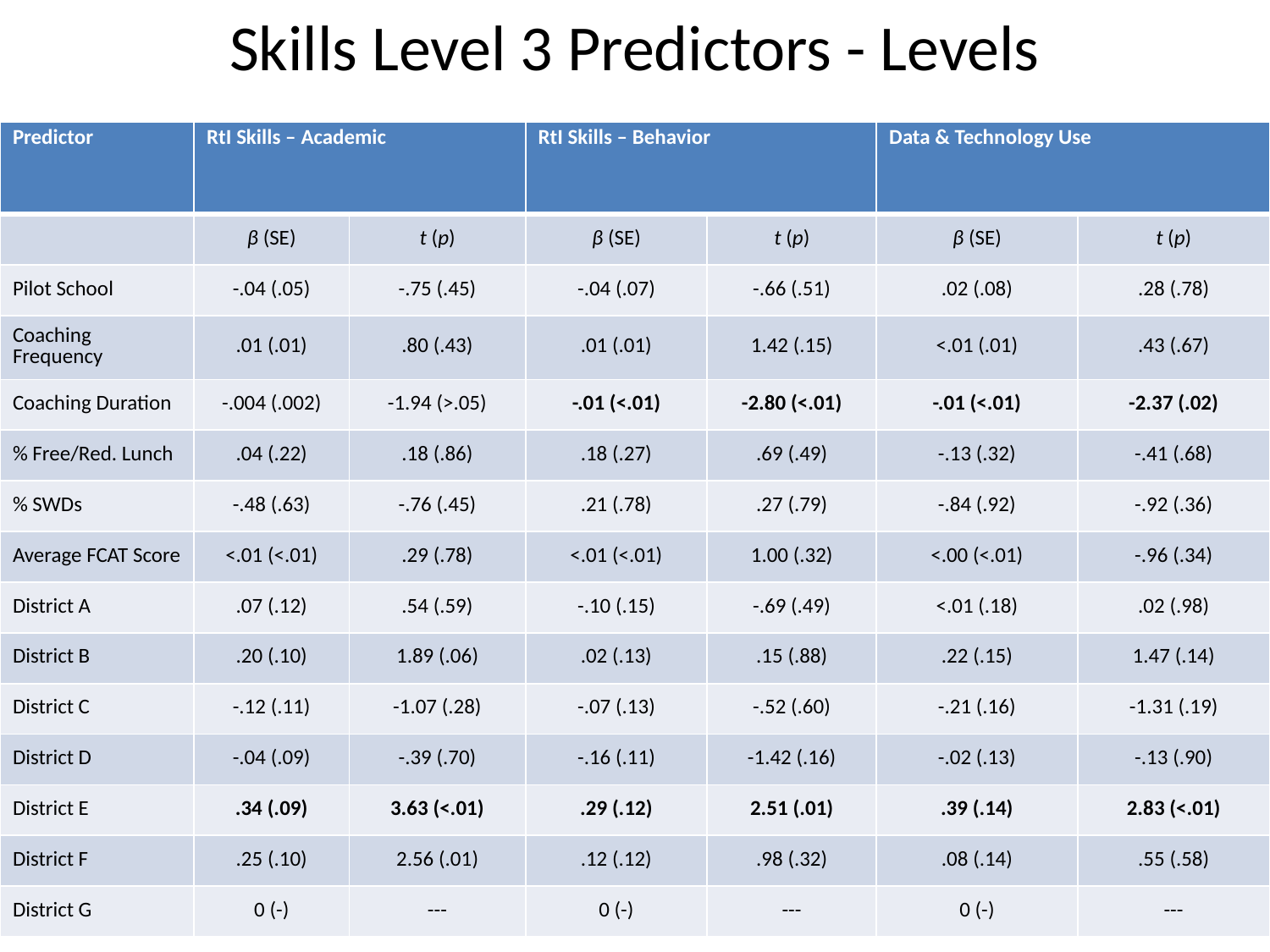

# Skills Level 3 Predictors - Levels
| Predictor | RtI Skills – Academic |  | RtI Skills – Behavior |  | Data & Technology Use |  |
| --- | --- | --- | --- | --- | --- | --- |
|  | β (SE) | t (p) | β (SE) | t (p) | β (SE) | t (p) |
| Pilot School | -.04 (.05) | -.75 (.45) | -.04 (.07) | -.66 (.51) | .02 (.08) | .28 (.78) |
| Coaching Frequency | .01 (.01) | .80 (.43) | .01 (.01) | 1.42 (.15) | <.01 (.01) | .43 (.67) |
| Coaching Duration | -.004 (.002) | -1.94 (>.05) | -.01 (<.01) | -2.80 (<.01) | -.01 (<.01) | -2.37 (.02) |
| % Free/Red. Lunch | .04 (.22) | .18 (.86) | .18 (.27) | .69 (.49) | -.13 (.32) | -.41 (.68) |
| % SWDs | -.48 (.63) | -.76 (.45) | .21 (.78) | .27 (.79) | -.84 (.92) | -.92 (.36) |
| Average FCAT Score | <.01 (<.01) | .29 (.78) | <.01 (<.01) | 1.00 (.32) | <.00 (<.01) | -.96 (.34) |
| District A | .07 (.12) | .54 (.59) | -.10 (.15) | -.69 (.49) | <.01 (.18) | .02 (.98) |
| District B | .20 (.10) | 1.89 (.06) | .02 (.13) | .15 (.88) | .22 (.15) | 1.47 (.14) |
| District C | -.12 (.11) | -1.07 (.28) | -.07 (.13) | -.52 (.60) | -.21 (.16) | -1.31 (.19) |
| District D | -.04 (.09) | -.39 (.70) | -.16 (.11) | -1.42 (.16) | -.02 (.13) | -.13 (.90) |
| District E | .34 (.09) | 3.63 (<.01) | .29 (.12) | 2.51 (.01) | .39 (.14) | 2.83 (<.01) |
| District F | .25 (.10) | 2.56 (.01) | .12 (.12) | .98 (.32) | .08 (.14) | .55 (.58) |
| District G | 0 (-) | --- | 0 (-) | --- | 0 (-) | --- |